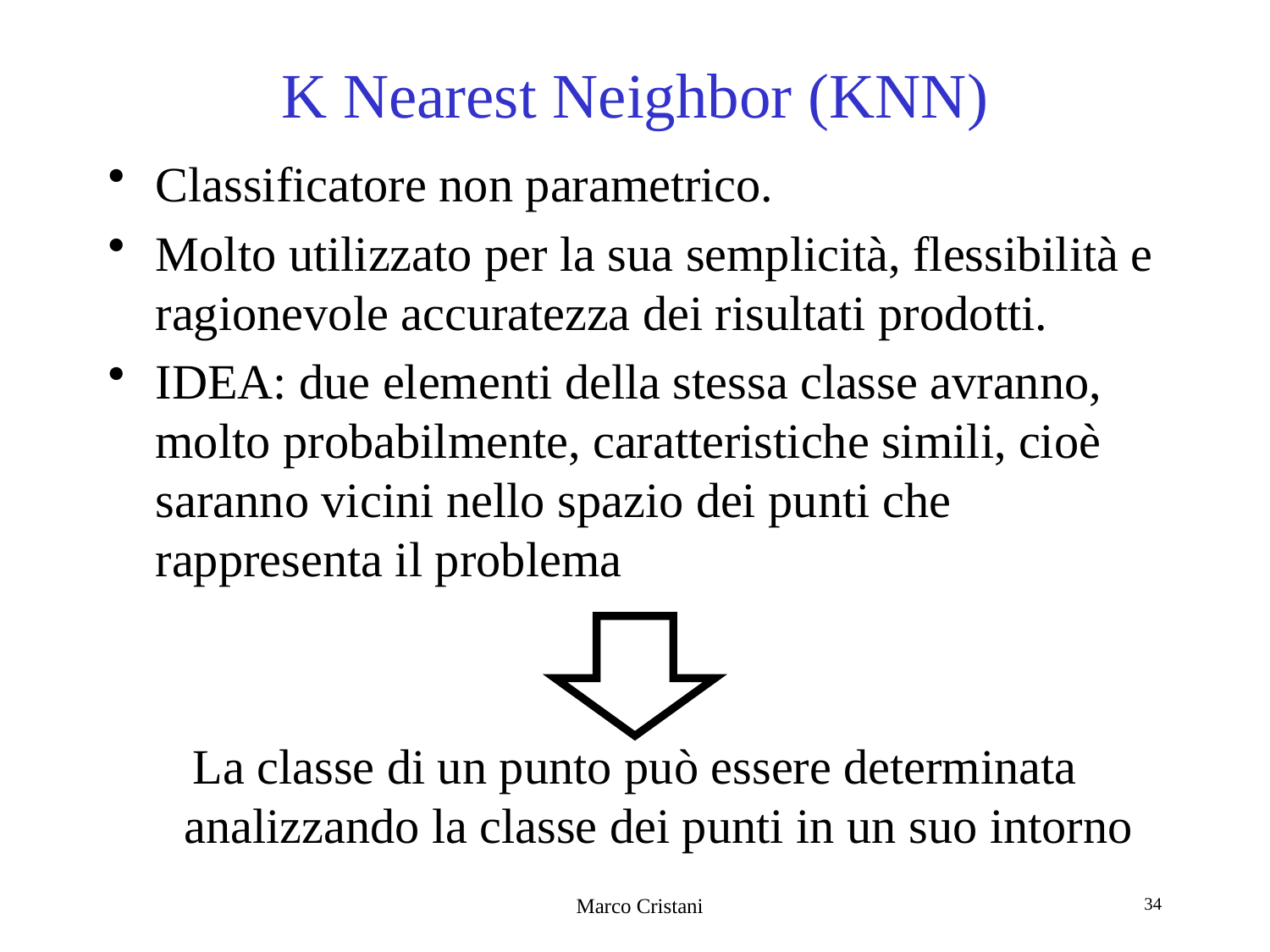

# K Nearest Neighbor (KNN)
Classificatore non parametrico.
Molto utilizzato per la sua semplicità, flessibilità e ragionevole accuratezza dei risultati prodotti.
IDEA: due elementi della stessa classe avranno, molto probabilmente, caratteristiche simili, cioè saranno vicini nello spazio dei punti che rappresenta il problema

La classe di un punto può essere determinata analizzando la classe dei punti in un suo intorno

Marco Cristani
34